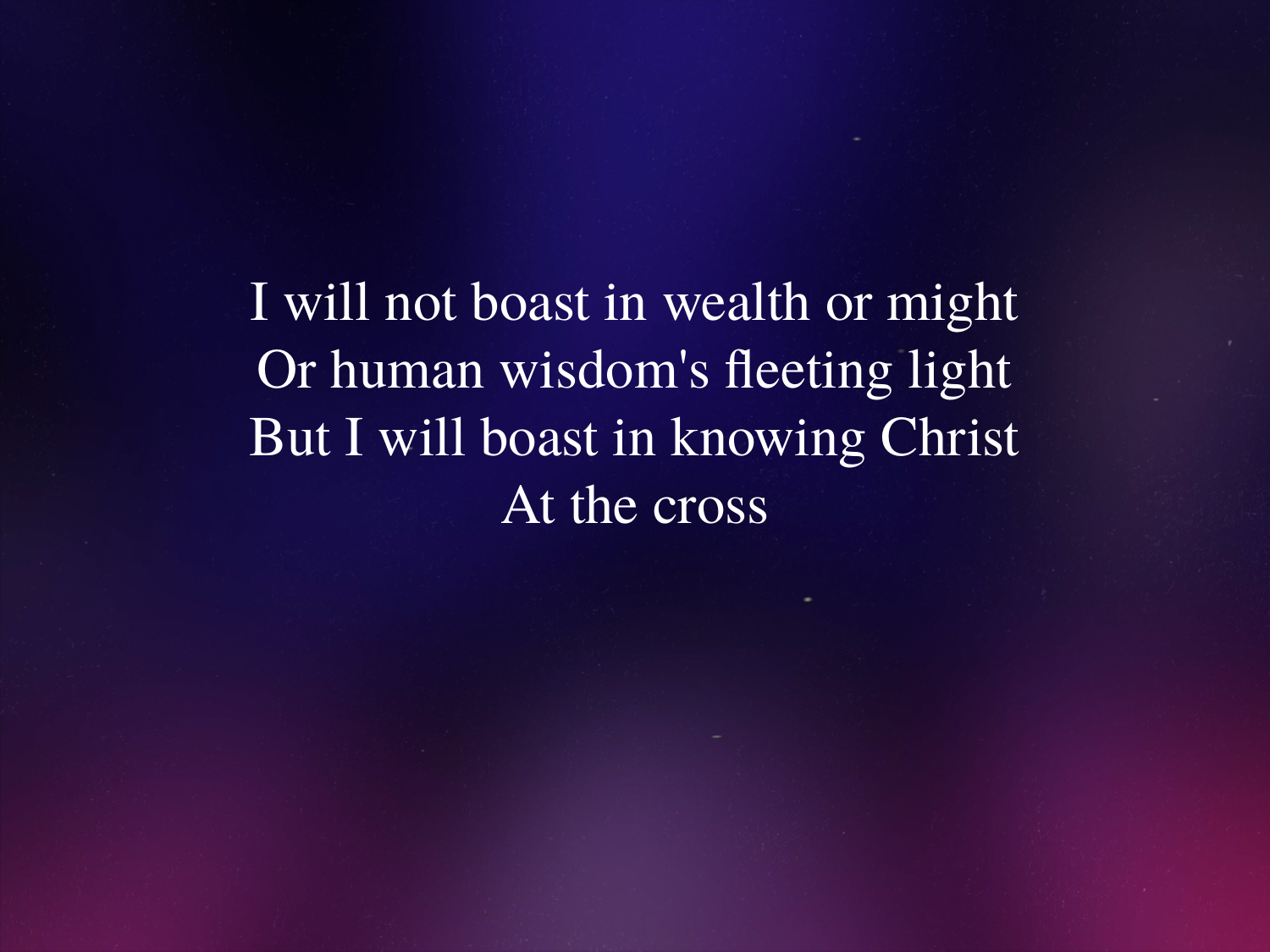

# I will not boast in wealth or might Or human wisdom's fleeting light But I will boast in knowing Christ At the cross